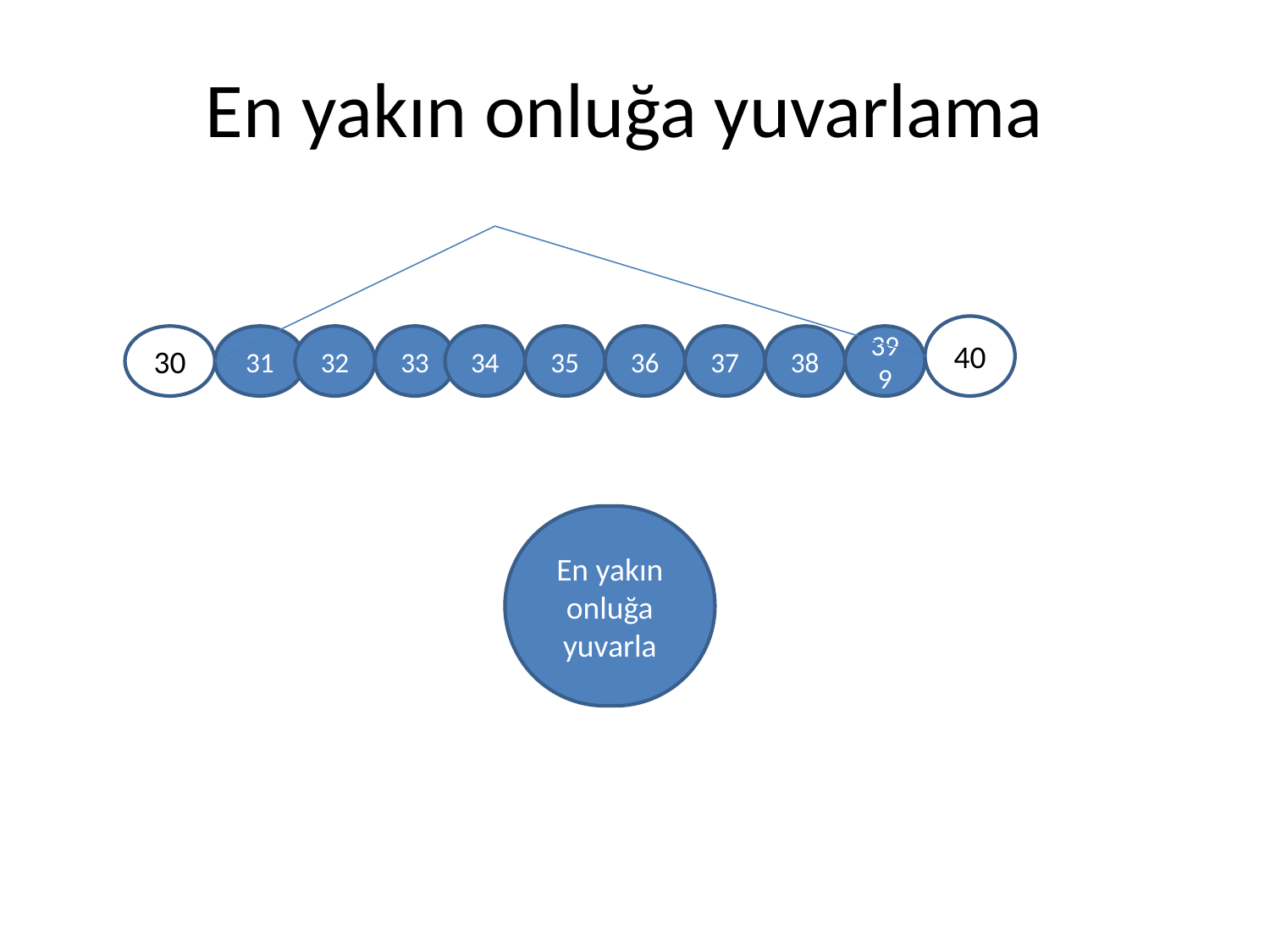

# En yakın onluğa yuvarlama
40
30
31
32
33
34
35
36
37
38
399
En yakın onluğa yuvarla